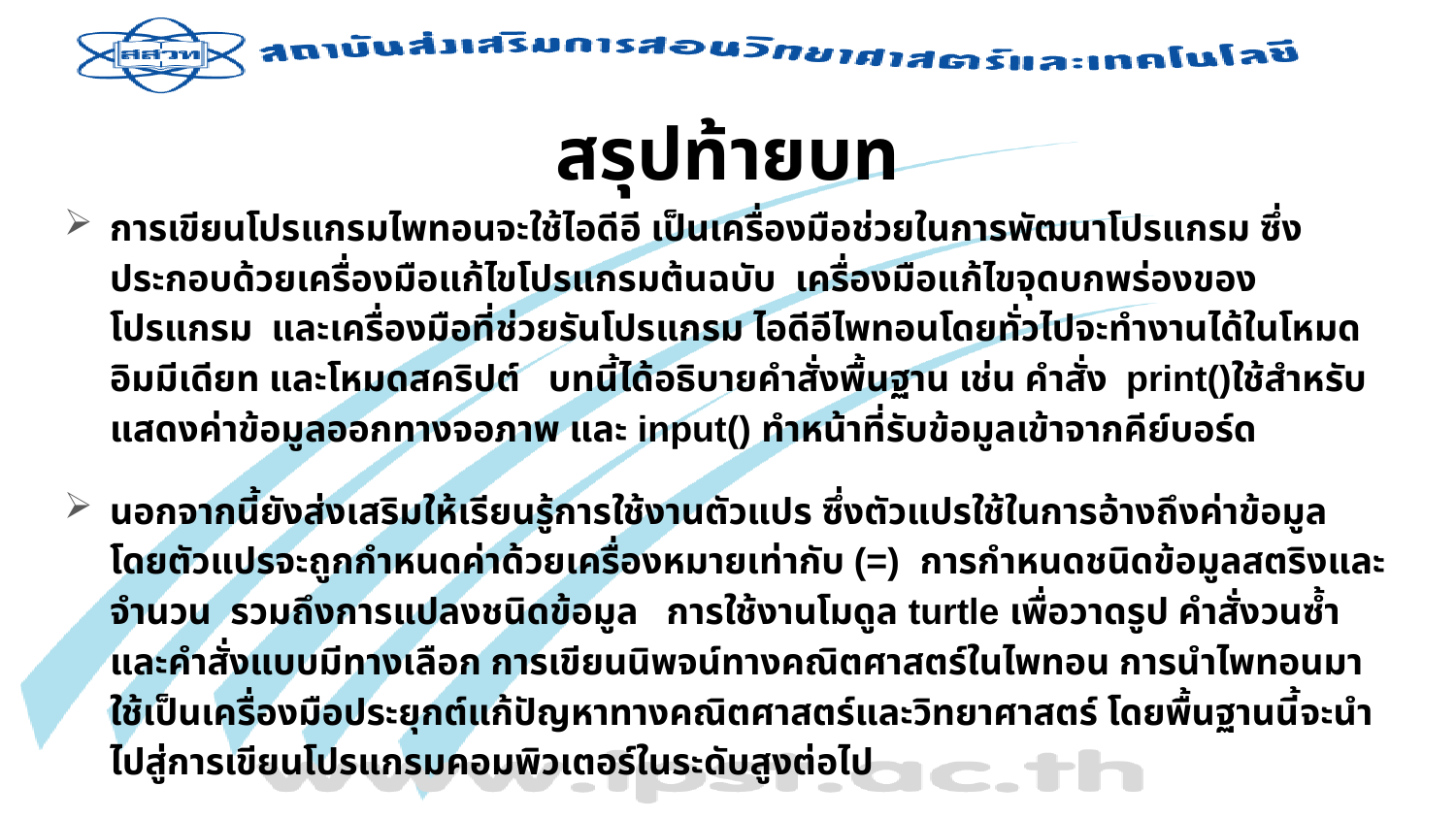

# สรุปท้ายบท
การเขียนโปรแกรมไพทอนจะใช้ไอดีอี เป็นเครื่องมือช่วยในการพัฒนาโปรแกรม ซึ่งประกอบด้วยเครื่องมือแก้ไขโปรแกรมต้นฉบับ  เครื่องมือแก้ไขจุดบกพร่องของโปรแกรม  และเครื่องมือที่ช่วยรันโปรแกรม ไอดีอีไพทอนโดยทั่วไปจะทำงานได้ในโหมดอิมมีเดียท และโหมดสคริปต์   บทนี้ได้อธิบายคำสั่งพื้นฐาน เช่น คำสั่ง  print()ใช้สำหรับแสดงค่าข้อมูลออกทางจอภาพ และ input() ทำหน้าที่รับข้อมูลเข้าจากคีย์บอร์ด
นอกจากนี้ยังส่งเสริมให้เรียนรู้การใช้งานตัวแปร ซึ่งตัวแปรใช้ในการอ้างถึงค่าข้อมูล โดยตัวแปรจะถูกกำหนดค่าด้วยเครื่องหมายเท่ากับ (=)  การกำหนดชนิดข้อมูลสตริงและจำนวน  รวมถึงการแปลงชนิดข้อมูล   การใช้งานโมดูล turtle เพื่อวาดรูป คำสั่งวนซ้ำ และคำสั่งแบบมีทางเลือก การเขียนนิพจน์ทางคณิตศาสตร์ในไพทอน การนำไพทอนมาใช้เป็นเครื่องมือประยุกต์แก้ปัญหาทางคณิตศาสตร์และวิทยาศาสตร์ โดยพื้นฐานนี้จะนำไปสู่การเขียนโปรแกรมคอมพิวเตอร์ในระดับสูงต่อไป